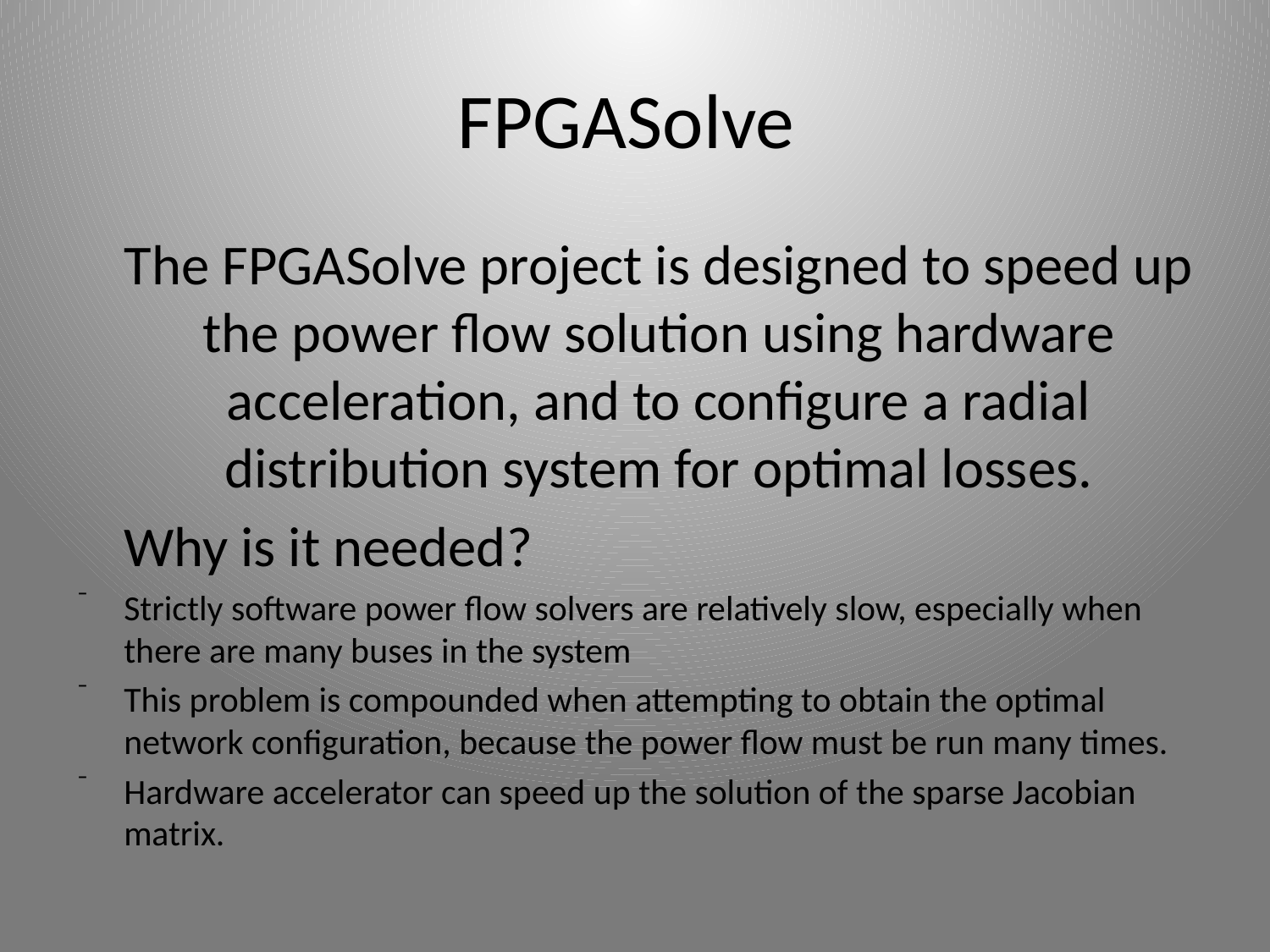

# FPGASolve
	The FPGASolve project is designed to speed up the power flow solution using hardware acceleration, and to configure a radial distribution system for optimal losses.
	Why is it needed?
Strictly software power flow solvers are relatively slow, especially when there are many buses in the system
This problem is compounded when attempting to obtain the optimal network configuration, because the power flow must be run many times.
Hardware accelerator can speed up the solution of the sparse Jacobian matrix.